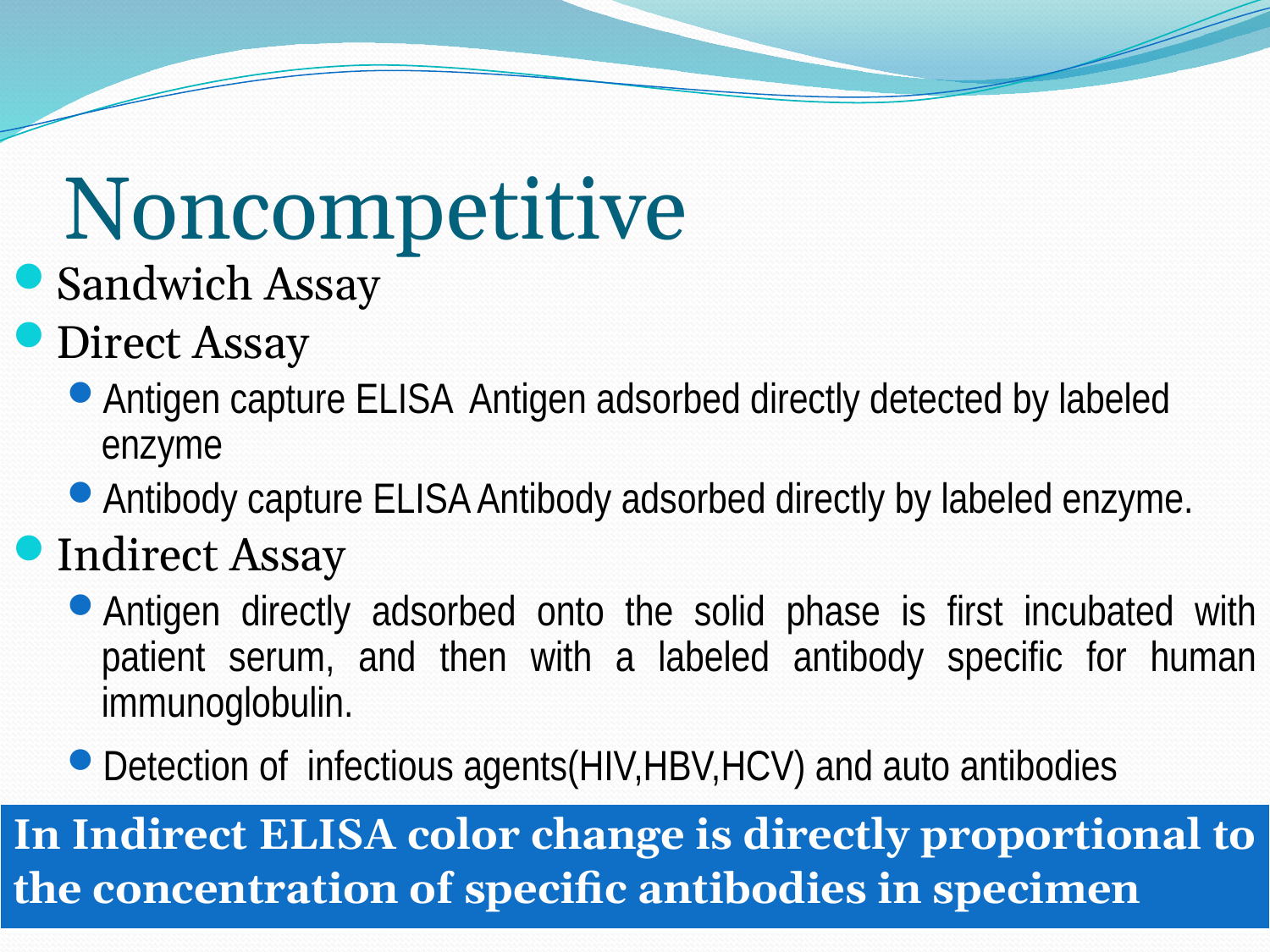

# Noncompetitive
Sandwich Assay
Direct Assay
Antigen capture ELISA  Antigen adsorbed directly detected by labeled enzyme
Antibody capture ELISA Antibody adsorbed directly by labeled enzyme.
Indirect Assay
Antigen directly adsorbed onto the solid phase is first incubated with patient serum, and then with a labeled antibody specific for human immunoglobulin.
Detection of  infectious agents(HIV,HBV,HCV) and auto antibodies

| In Indirect ELISA color change is directly proportional to the concentration of specific antibodies in specimen |
| --- |